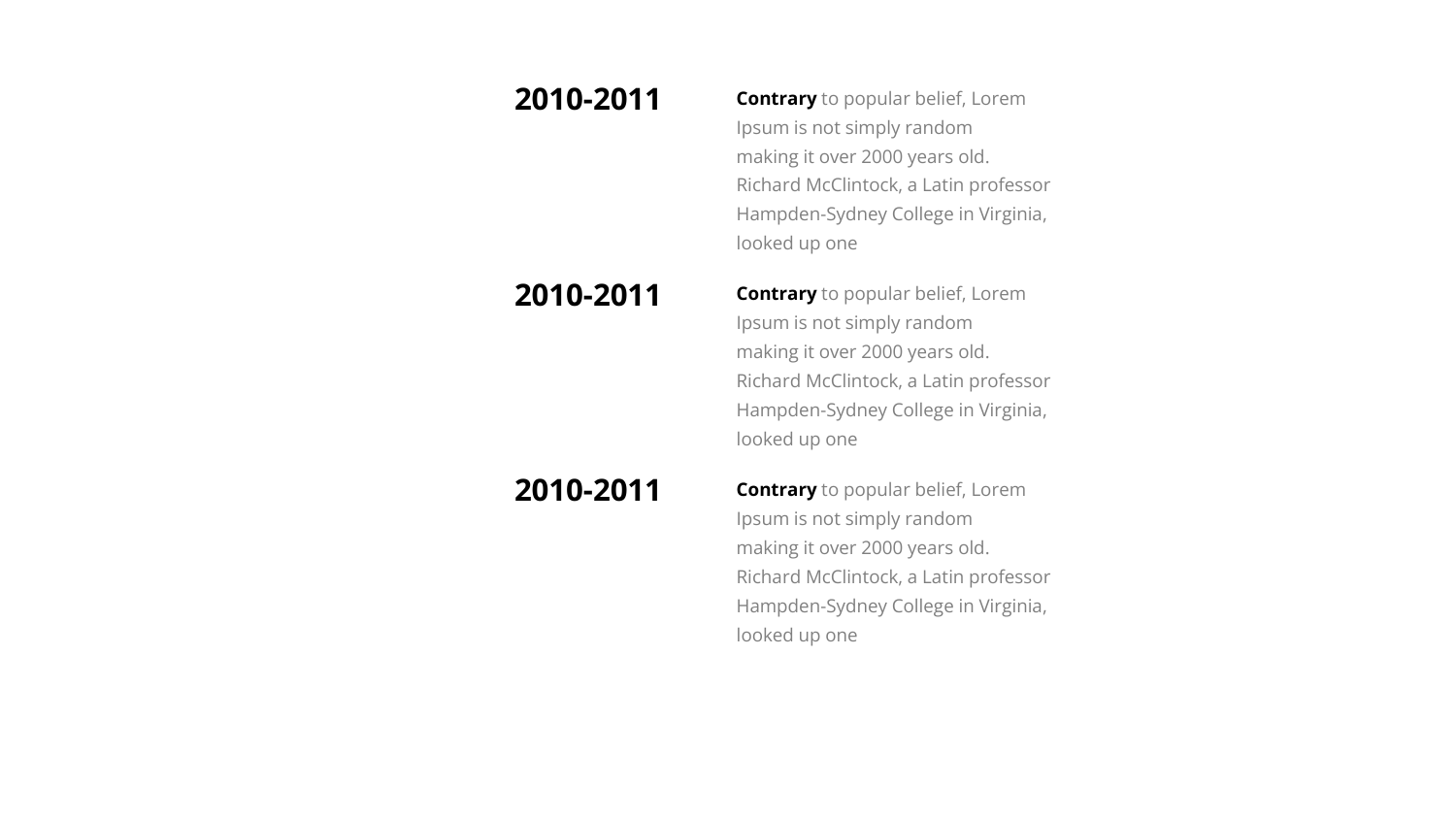

2010-2011
Contrary to popular belief, Lorem Ipsum is not simply random
making it over 2000 years old. Richard McClintock, a Latin professor Hampden-Sydney College in Virginia, looked up one
2010-2011
Contrary to popular belief, Lorem Ipsum is not simply random
making it over 2000 years old. Richard McClintock, a Latin professor Hampden-Sydney College in Virginia, looked up one
2010-2011
Contrary to popular belief, Lorem Ipsum is not simply random
making it over 2000 years old. Richard McClintock, a Latin professor Hampden-Sydney College in Virginia, looked up one